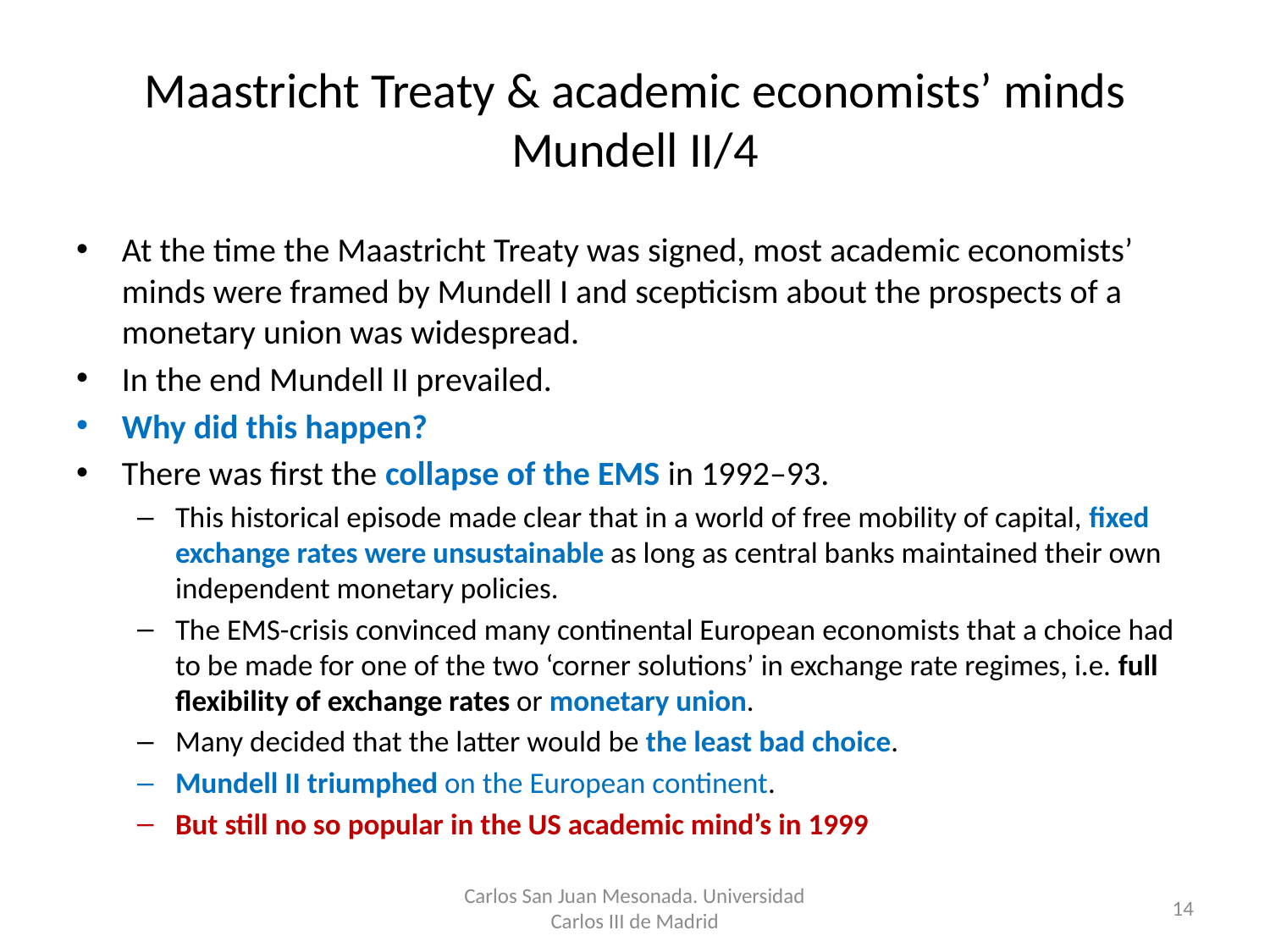

# Maastricht Treaty & academic economists’ minds Mundell II/4
At the time the Maastricht Treaty was signed, most academic economists’ minds were framed by Mundell I and scepticism about the prospects of a monetary union was widespread.
In the end Mundell II prevailed.
Why did this happen?
There was first the collapse of the EMS in 1992–93.
This historical episode made clear that in a world of free mobility of capital, fixed exchange rates were unsustainable as long as central banks maintained their own independent monetary policies.
The EMS-crisis convinced many continental European economists that a choice had to be made for one of the two ‘corner solutions’ in exchange rate regimes, i.e. full flexibility of exchange rates or monetary union.
Many decided that the latter would be the least bad choice.
Mundell II triumphed on the European continent.
But still no so popular in the US academic mind’s in 1999
Carlos San Juan Mesonada. Universidad Carlos III de Madrid
14